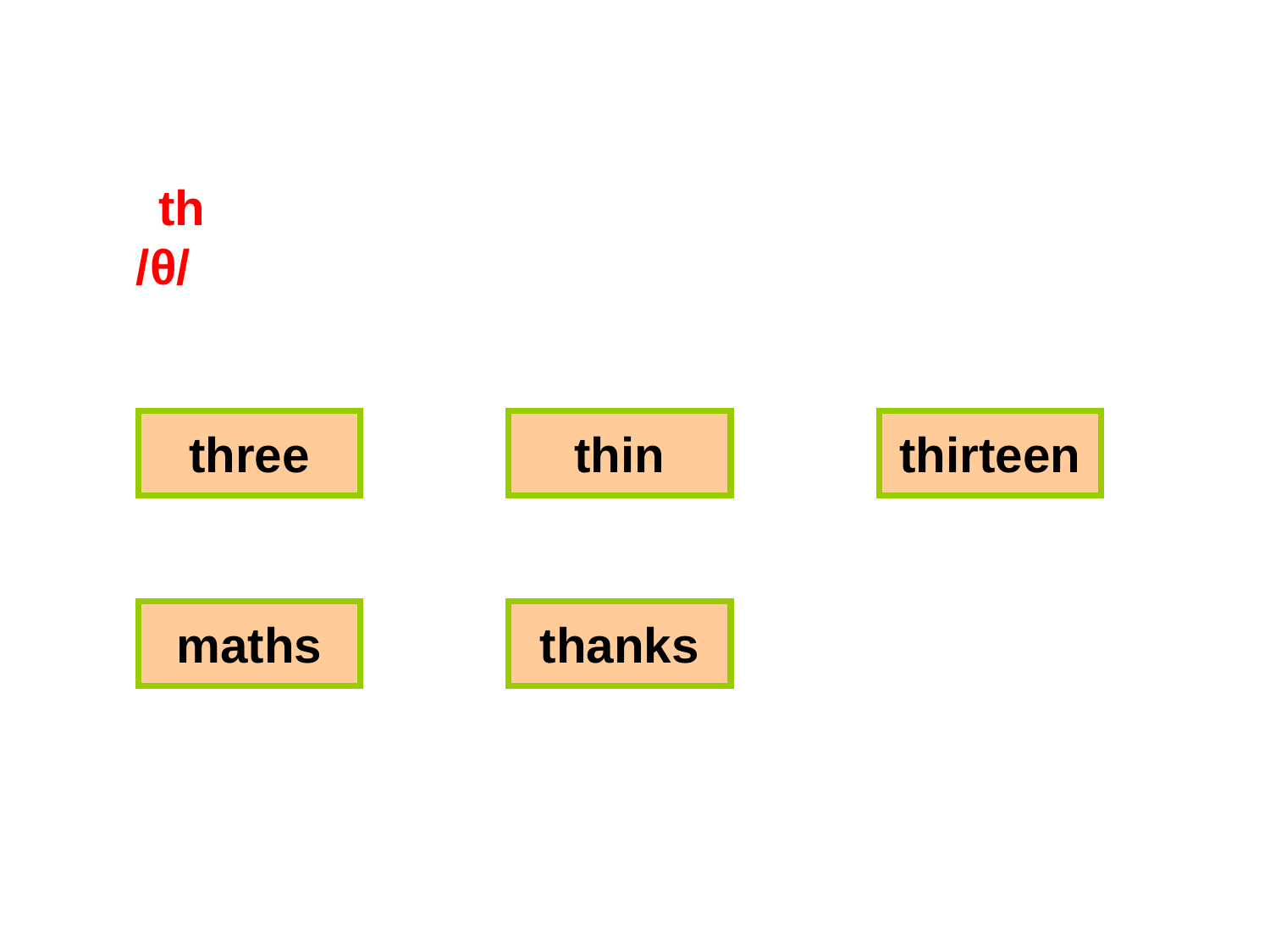

th /θ/
three
thin
thirteen
maths
thanks